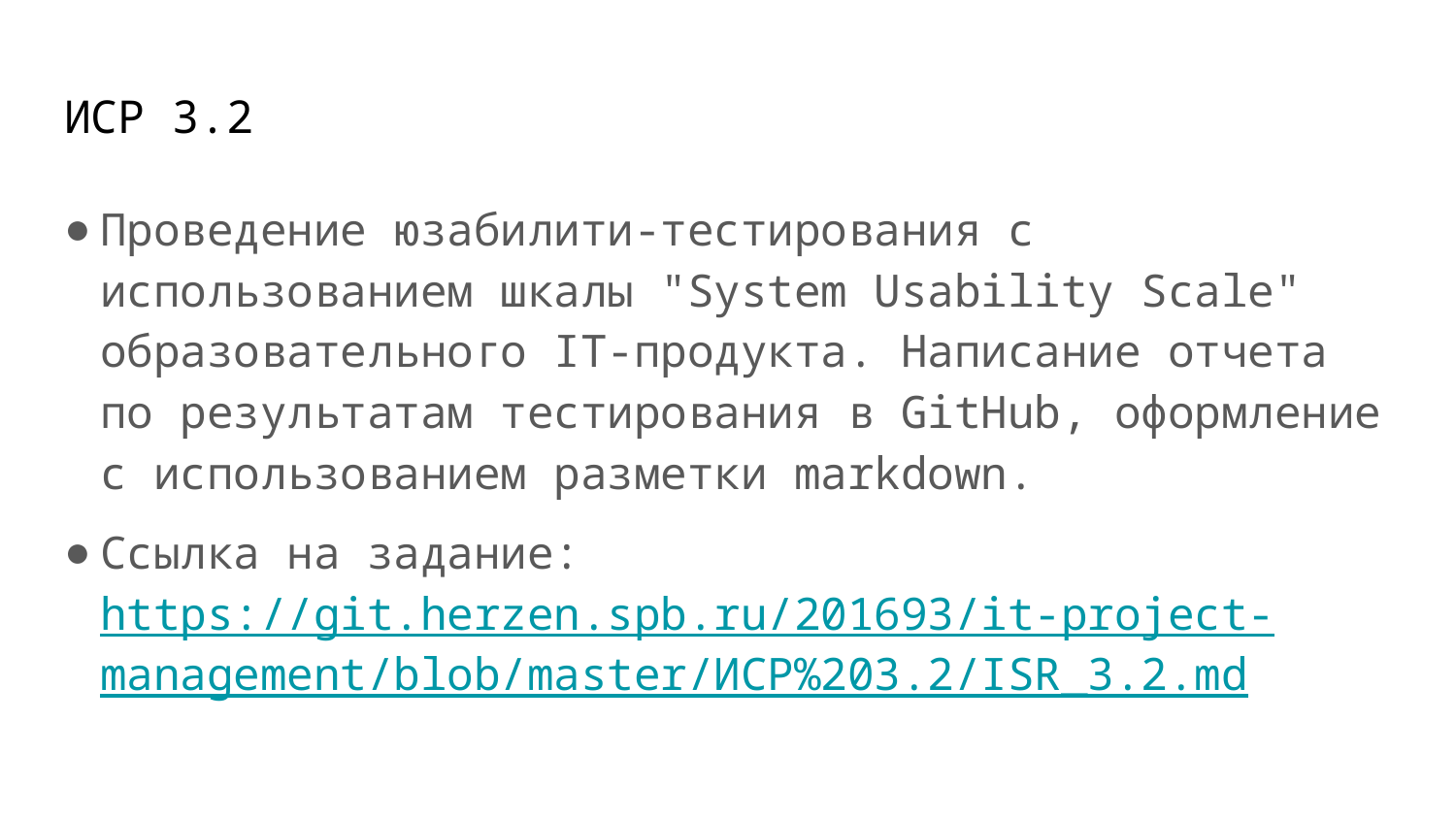

# ИСР 3.2
Проведение юзабилити-тестирования с использованием шкалы "System Usability Scale" образовательного IT-продукта. Написание отчета по результатам тестирования в GitHub, оформление с использованием разметки markdown.
Ссылка на задание: https://git.herzen.spb.ru/201693/it-project-management/blob/master/ИСР%203.2/ISR_3.2.md